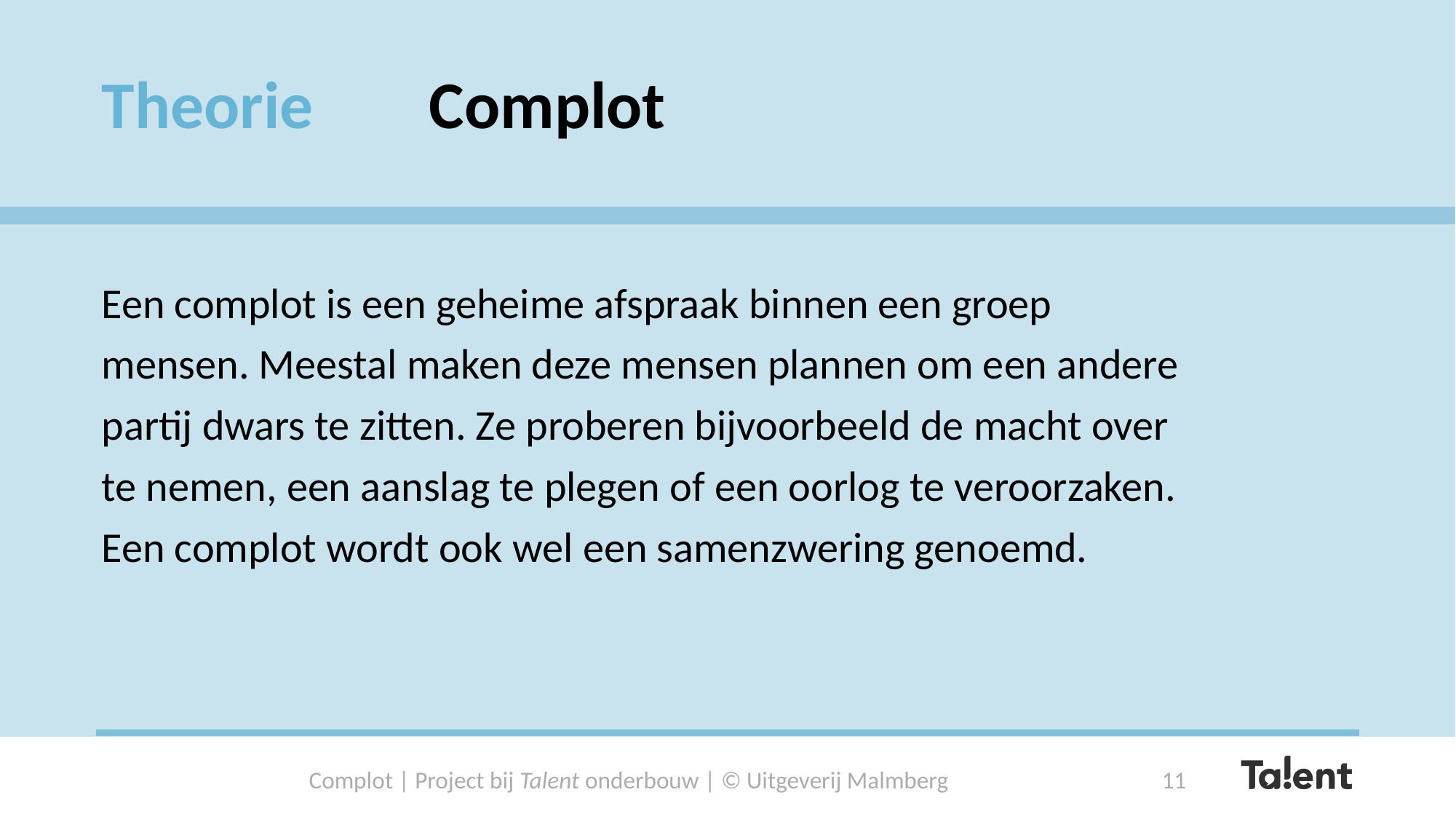

# Theorie		Complot
Een complot is een geheime afspraak binnen een groep mensen. Meestal maken deze mensen plannen om een andere partij dwars te zitten. Ze proberen bijvoorbeeld de macht over te nemen, een aanslag te plegen of een oorlog te veroorzaken. Een complot wordt ook wel een samenzwering genoemd.

Complot | Project bij Talent onderbouw | © Uitgeverij Malmberg
11